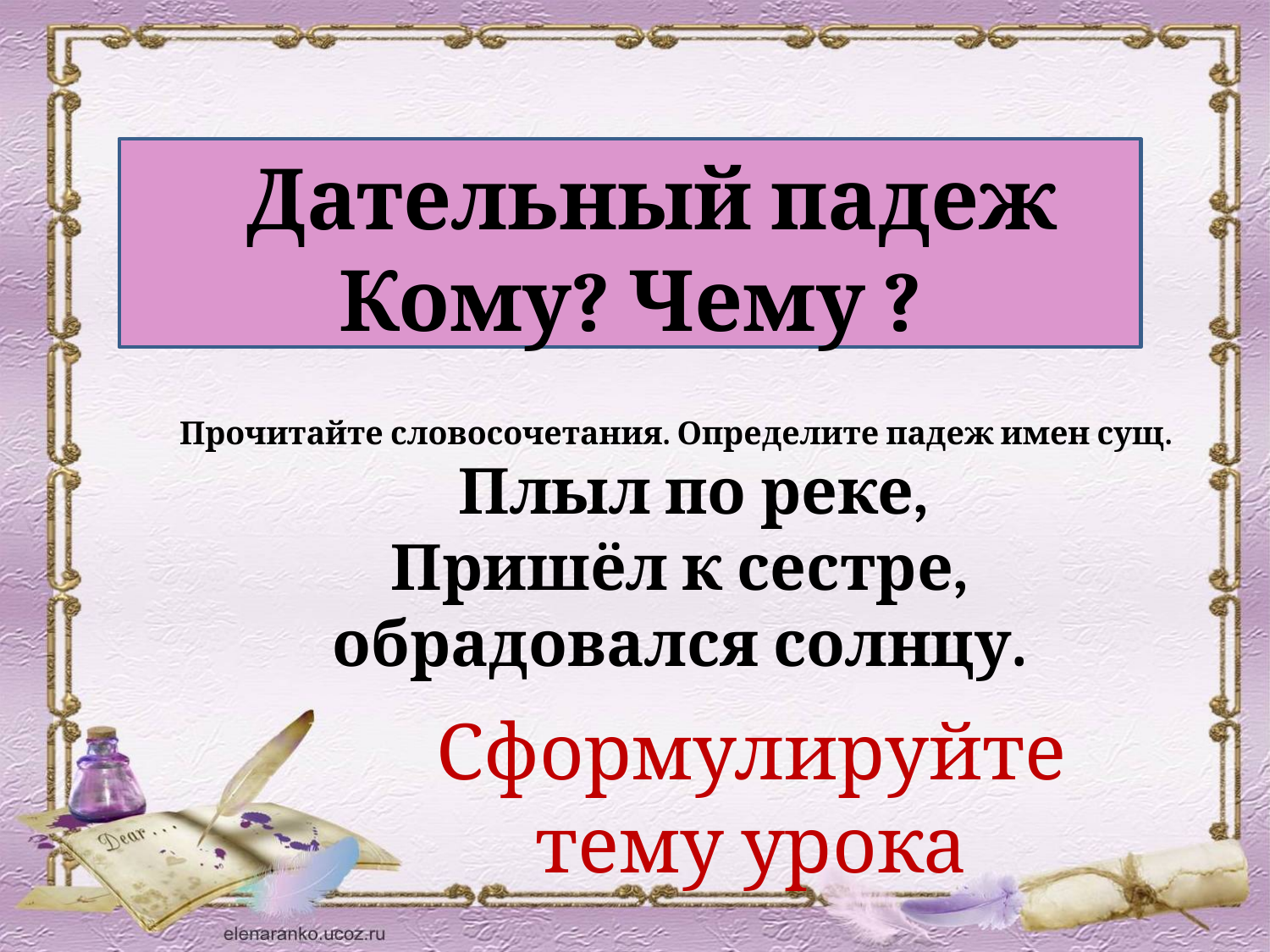

Дательный падеж
Кому? Чему ?
Прочитайте словосочетания. Определите падеж имен сущ.
  Плыл по реке,
Пришёл к сестре,
 обрадовался солнцу.

Сформулируйте
тему урока